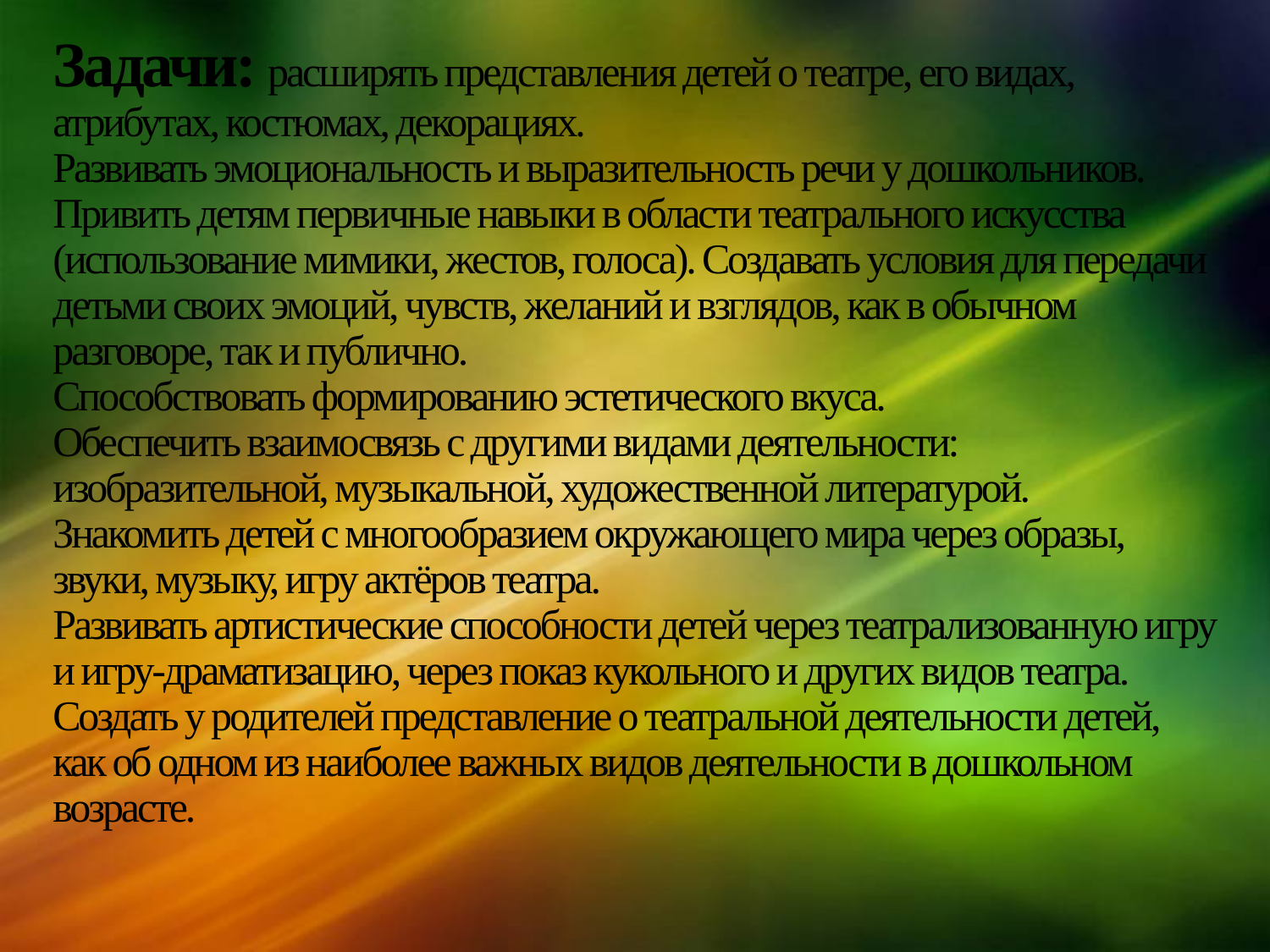

# Задачи: расширять представления детей о театре, его видах, атрибутах, костюмах, декорациях. Развивать эмоциональность и выразительность речи у дошкольников. Привить детям первичные навыки в области театрального искусства (использование мимики, жестов, голоса). Создавать условия для передачи детьми своих эмоций, чувств, желаний и взглядов, как в обычном разговоре, так и публично. Способствовать формированию эстетического вкуса. Обеспечить взаимосвязь с другими видами деятельности: изобразительной, музыкальной, художественной литературой. Знакомить детей с многообразием окружающего мира через образы,  звуки, музыку, игру актёров театра. Развивать артистические способности детей через театрализованную игру и игру-драматизацию, через показ кукольного и других видов театра. Создать у родителей представление о театральной деятельности детей, как об одном из наиболее важных видов деятельности в дошкольном возрасте.